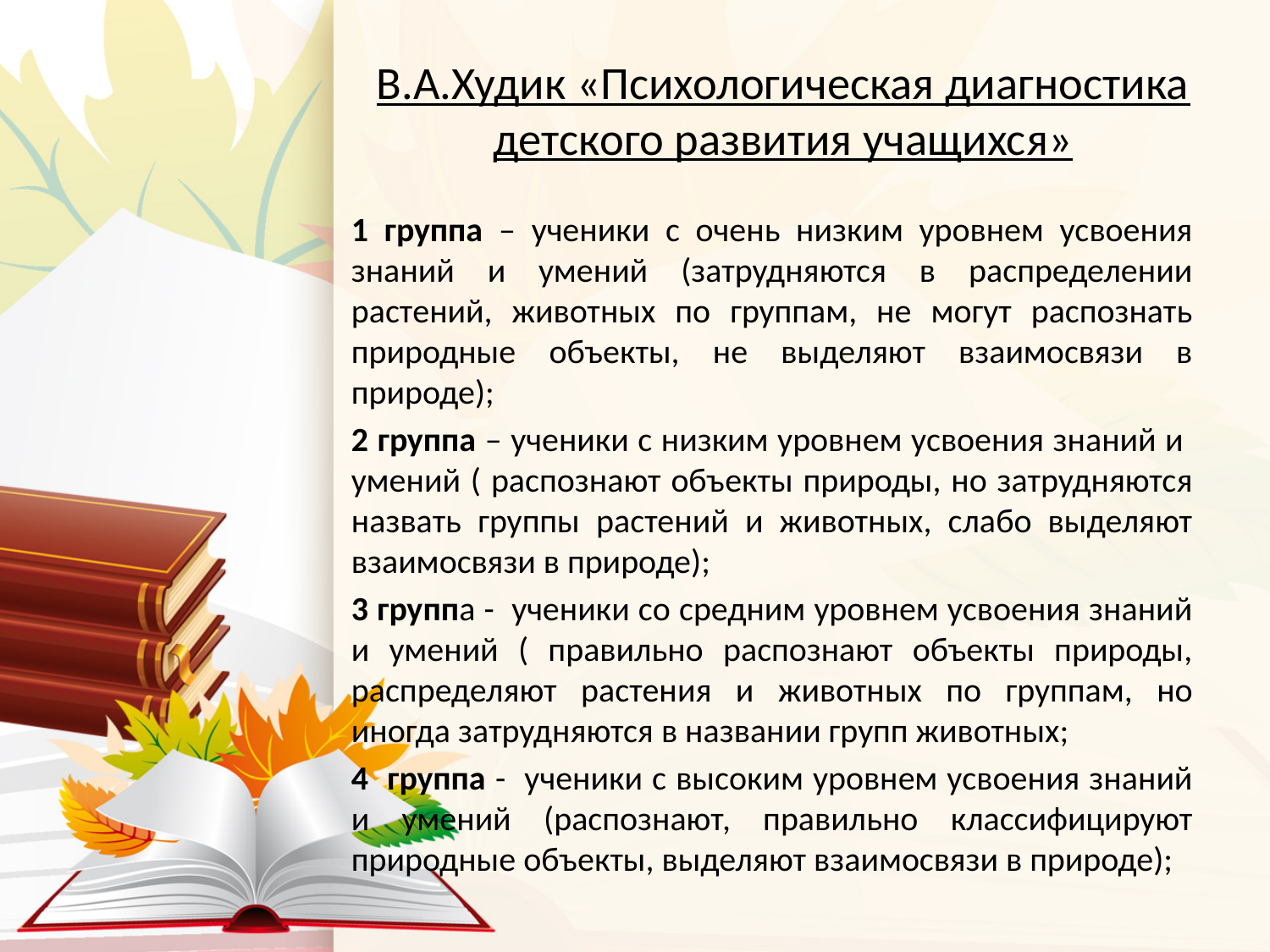

# В.А.Худик «Психологическая диагностика детского развития учащихся»
1 группа – ученики с очень низким уровнем усвоения знаний и умений (затрудняются в распределении растений, животных по группам, не могут распознать природные объекты, не выделяют взаимосвязи в природе);
2 группа – ученики с низким уровнем усвоения знаний и  умений ( распознают объекты природы, но затрудняются назвать группы растений и животных, слабо выделяют взаимосвязи в природе);
3 группа -  ученики со средним уровнем усвоения знаний и умений ( правильно распознают объекты природы, распределяют растения и животных по группам, но иногда затрудняются в названии групп животных;
4  группа -  ученики с высоким уровнем усвоения знаний и умений (распознают, правильно классифицируют природные объекты, выделяют взаимосвязи в природе);